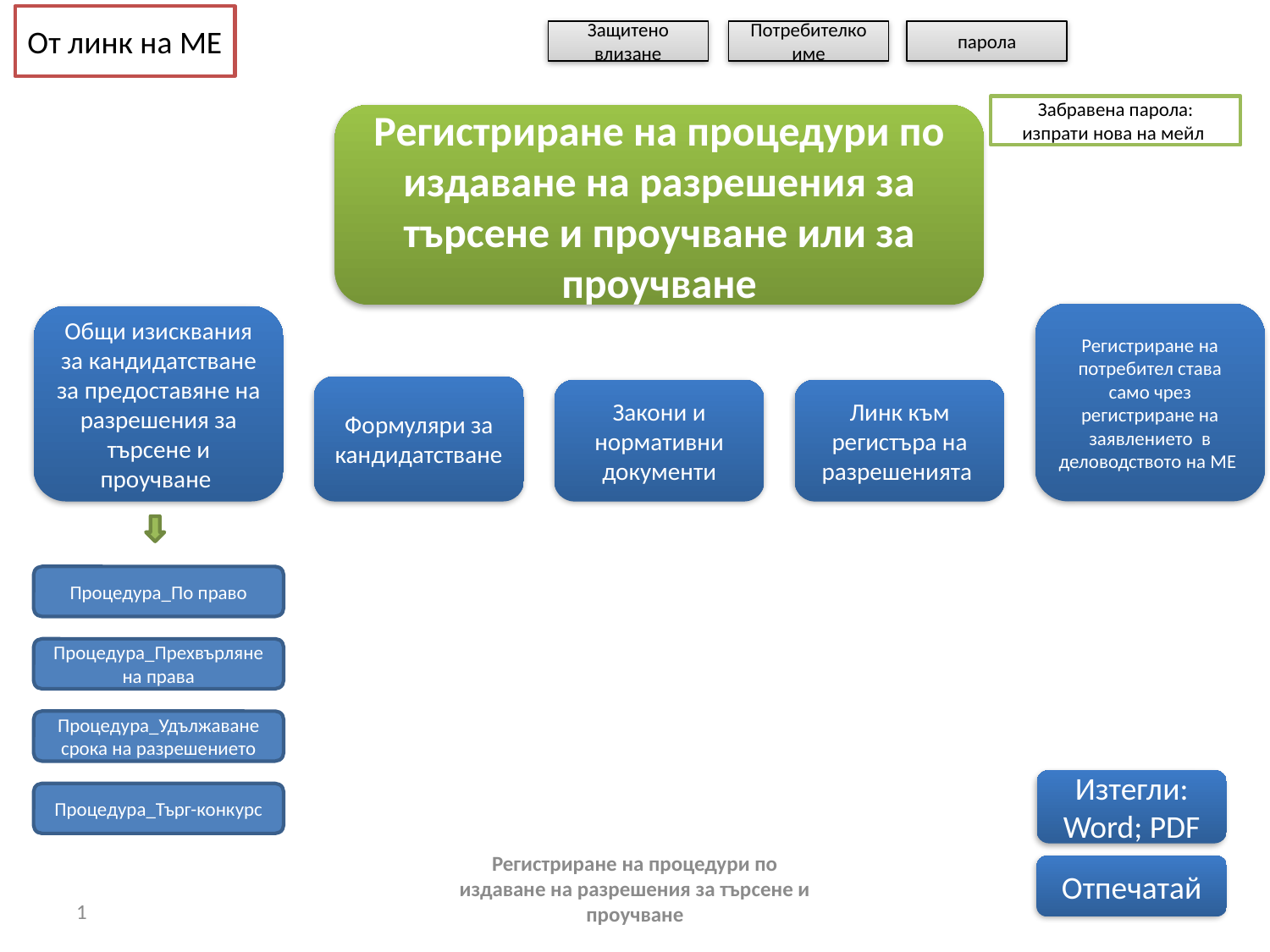

От линк на МЕ
Защитено влизане
Потребителко име
парола
Забравена парола: изпрати нова на мейл
Регистриране на процедури по издаване на разрешения за търсене и проучване или за проучване
Регистриране на потребител става само чрез регистриране на заявлението  в деловодството на МЕ
Общи изисквания за кандидатстване за предоставяне на разрешения за търсене и проучване
Формуляри за кандидатстване
Закони и нормативни документи
Линк към регистъра на разрешенията

Процедура_По право
Процедура_Прехвърляне на права
Процедура_Удължаване срока на разрешението
Изтегли: Word; PDF
Процедура_Търг-конкурс
Отпечатай

Регистриране на процедури по издаване на разрешения за търсене и проучване

1